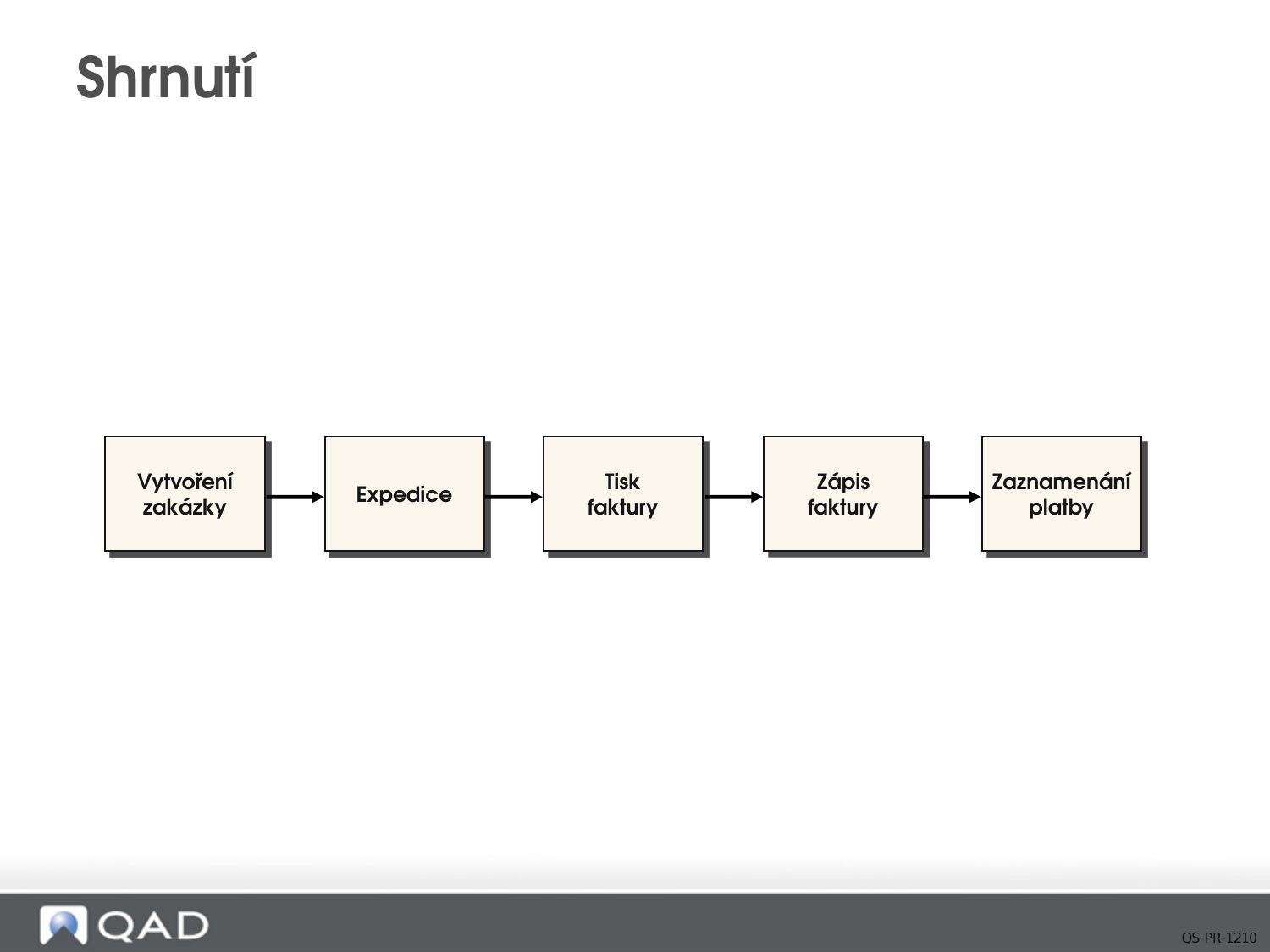

# Shrnutí
Vytvoření
zakázky
Expedice
Tisk
faktury
Zápis
faktury
Zaznamenání
platby

QS-PR-1210